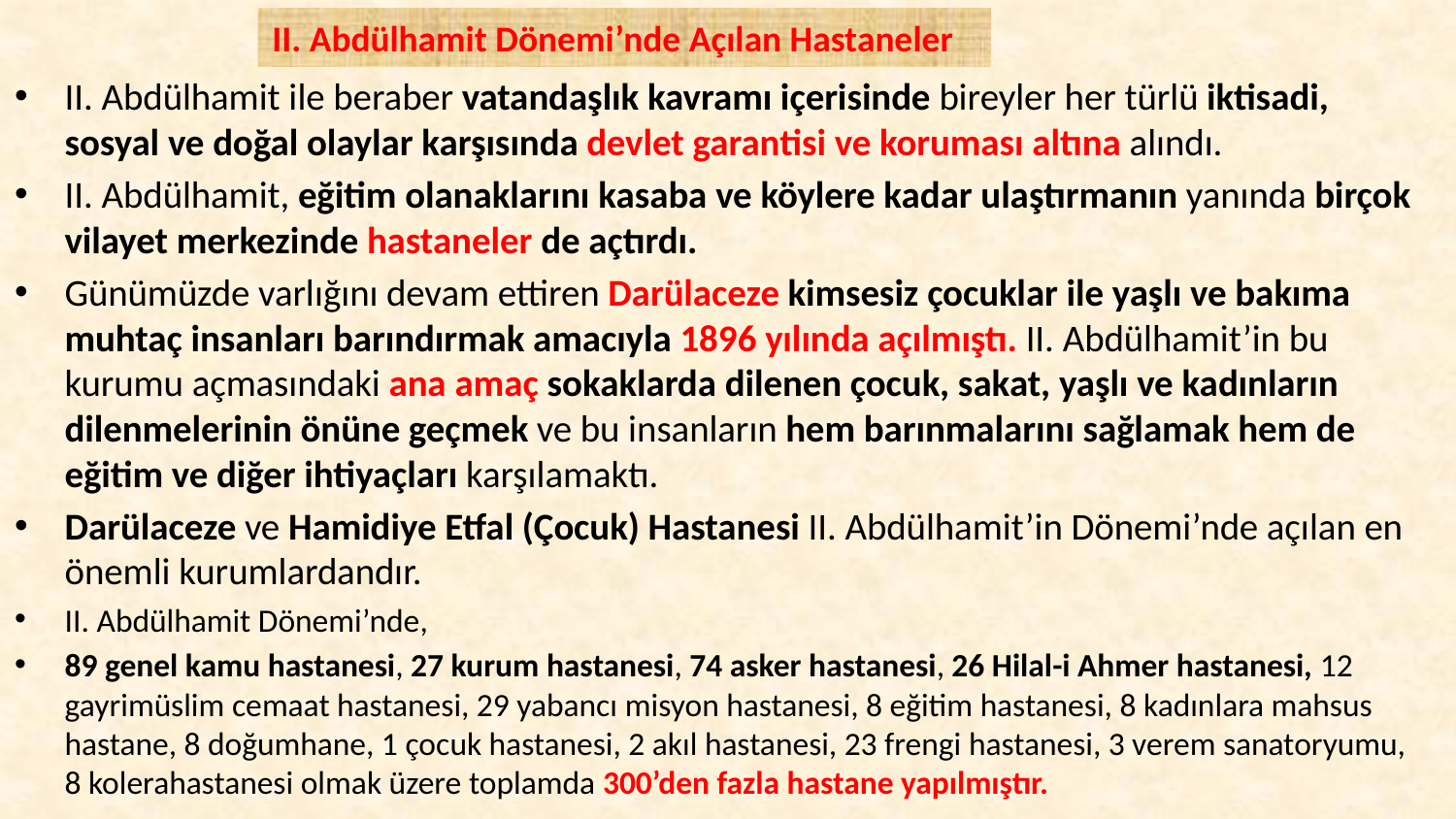

II. Abdülhamit Dönemi’nde Açılan Hastaneler
II. Abdülhamit ile beraber vatandaşlık kavramı içerisinde bireyler her türlü iktisadi, sosyal ve doğal olaylar karşısında devlet garantisi ve koruması altına alındı.
II. Abdülhamit, eğitim olanaklarını kasaba ve köylere kadar ulaştırmanın yanında birçok vilayet merkezinde hastaneler de açtırdı.
Günümüzde varlığını devam ettiren Darülaceze kimsesiz çocuklar ile yaşlı ve bakıma muhtaç insanları barındırmak amacıyla 1896 yılında açılmıştı. II. Abdülhamit’in bu kurumu açmasındaki ana amaç sokaklarda dilenen çocuk, sakat, yaşlı ve kadınların dilenmelerinin önüne geçmek ve bu insanların hem barınmalarını sağlamak hem de eğitim ve diğer ihtiyaçları karşılamaktı.
Darülaceze ve Hamidiye Etfal (Çocuk) Hastanesi II. Abdülhamit’in Dönemi’nde açılan en önemli kurumlardandır.
II. Abdülhamit Dönemi’nde,
89 genel kamu hastanesi, 27 kurum hastanesi, 74 asker hastanesi, 26 Hilal-i Ahmer hastanesi, 12 gayrimüslim cemaat hastanesi, 29 yabancı misyon hastanesi, 8 eğitim hastanesi, 8 kadınlara mahsus hastane, 8 doğumhane, 1 çocuk hastanesi, 2 akıl hastanesi, 23 frengi hastanesi, 3 verem sanatoryumu, 8 kolerahastanesi olmak üzere toplamda 300’den fazla hastane yapılmıştır.